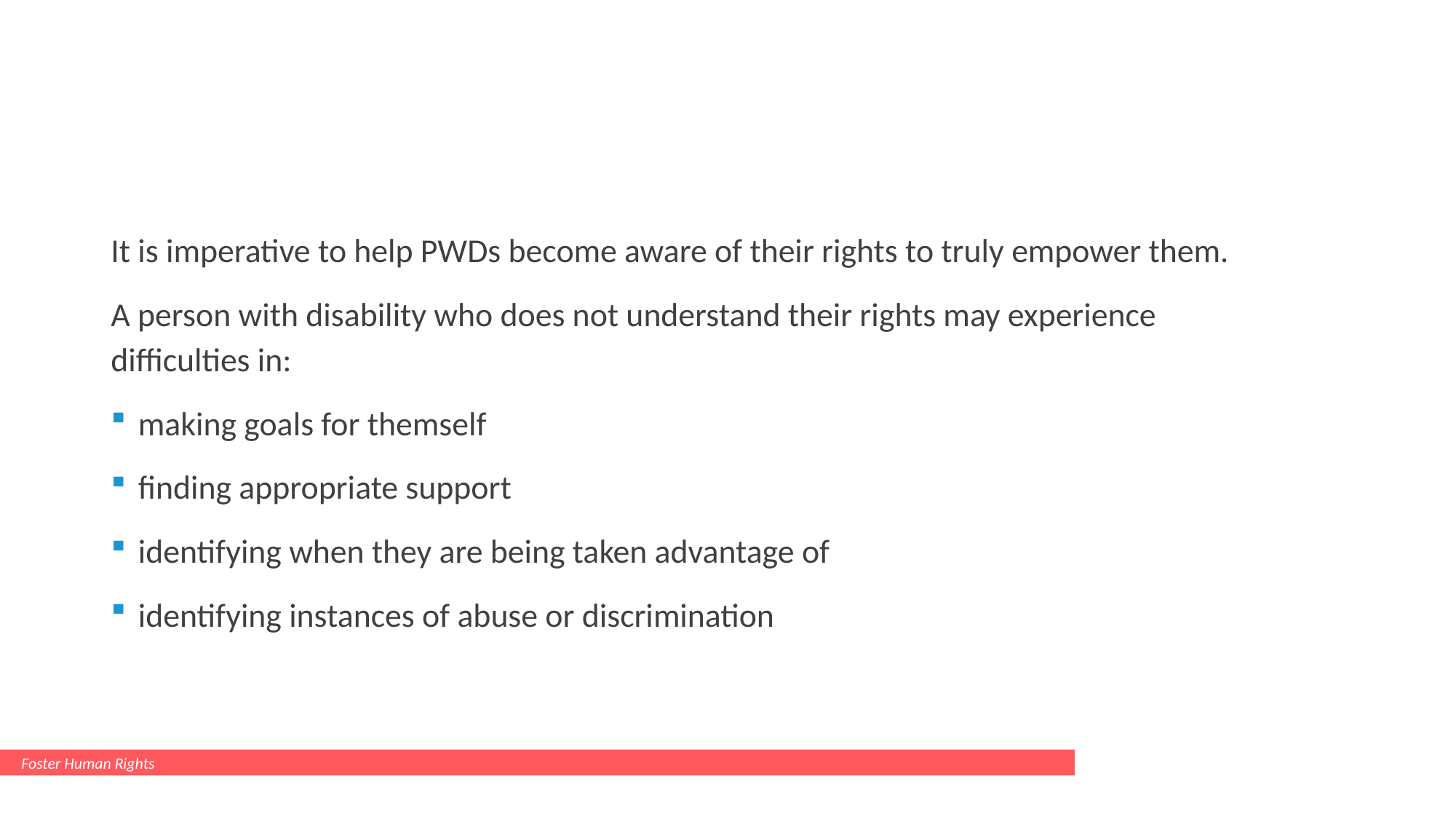

#
It is imperative to help PWDs become aware of their rights to truly empower them.
A person with disability who does not understand their rights may experience difficulties in:
making goals for themself
finding appropriate support
identifying when they are being taken advantage of
identifying instances of abuse or discrimination
Foster Human Rights